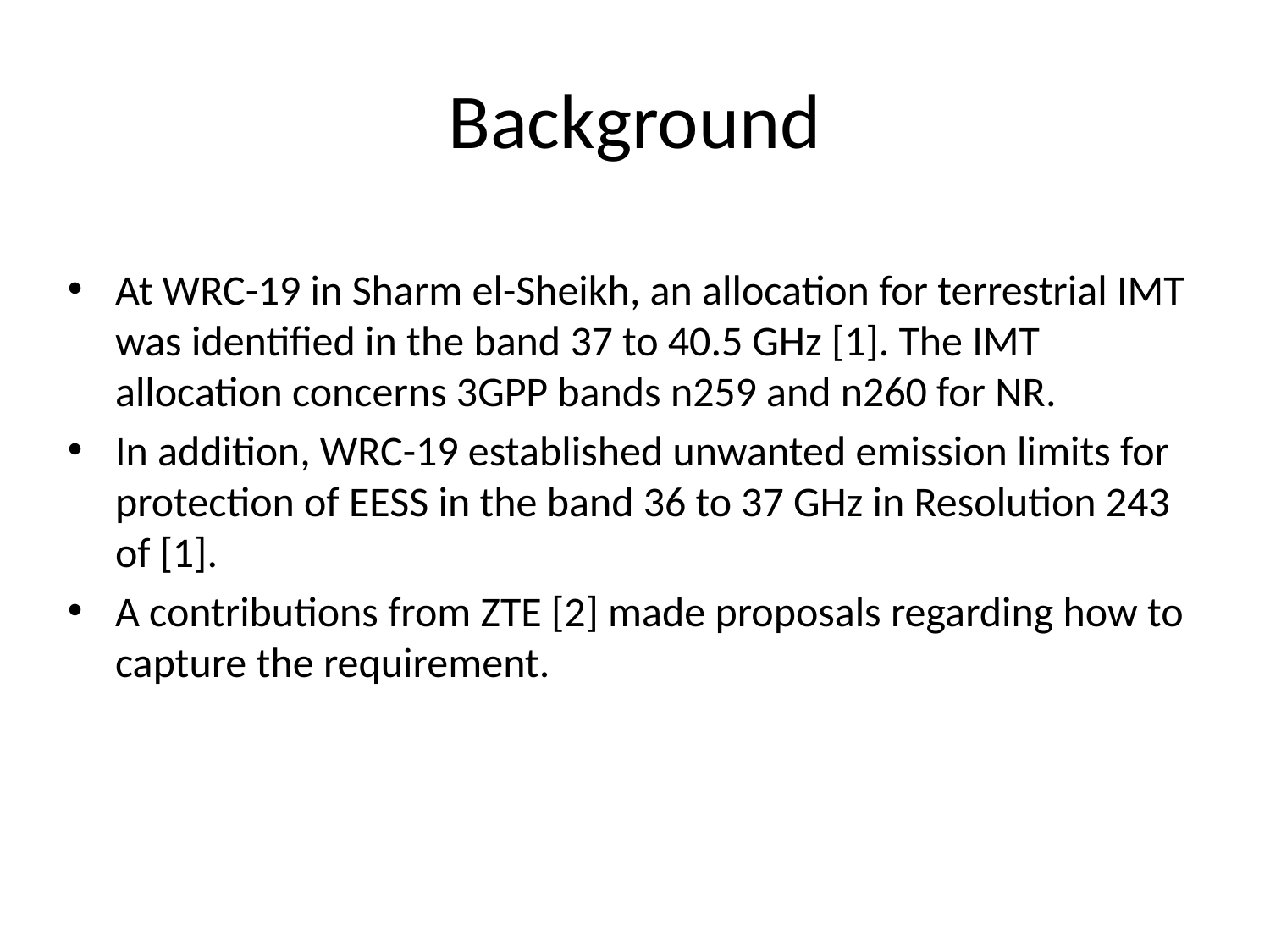

# Background

At WRC-19 in Sharm el-Sheikh, an allocation for terrestrial IMT was identified in the band 37 to 40.5 GHz [1]. The IMT allocation concerns 3GPP bands n259 and n260 for NR.
In addition, WRC-19 established unwanted emission limits for protection of EESS in the band 36 to 37 GHz in Resolution 243 of [1].
A contributions from ZTE [2] made proposals regarding how to capture the requirement.